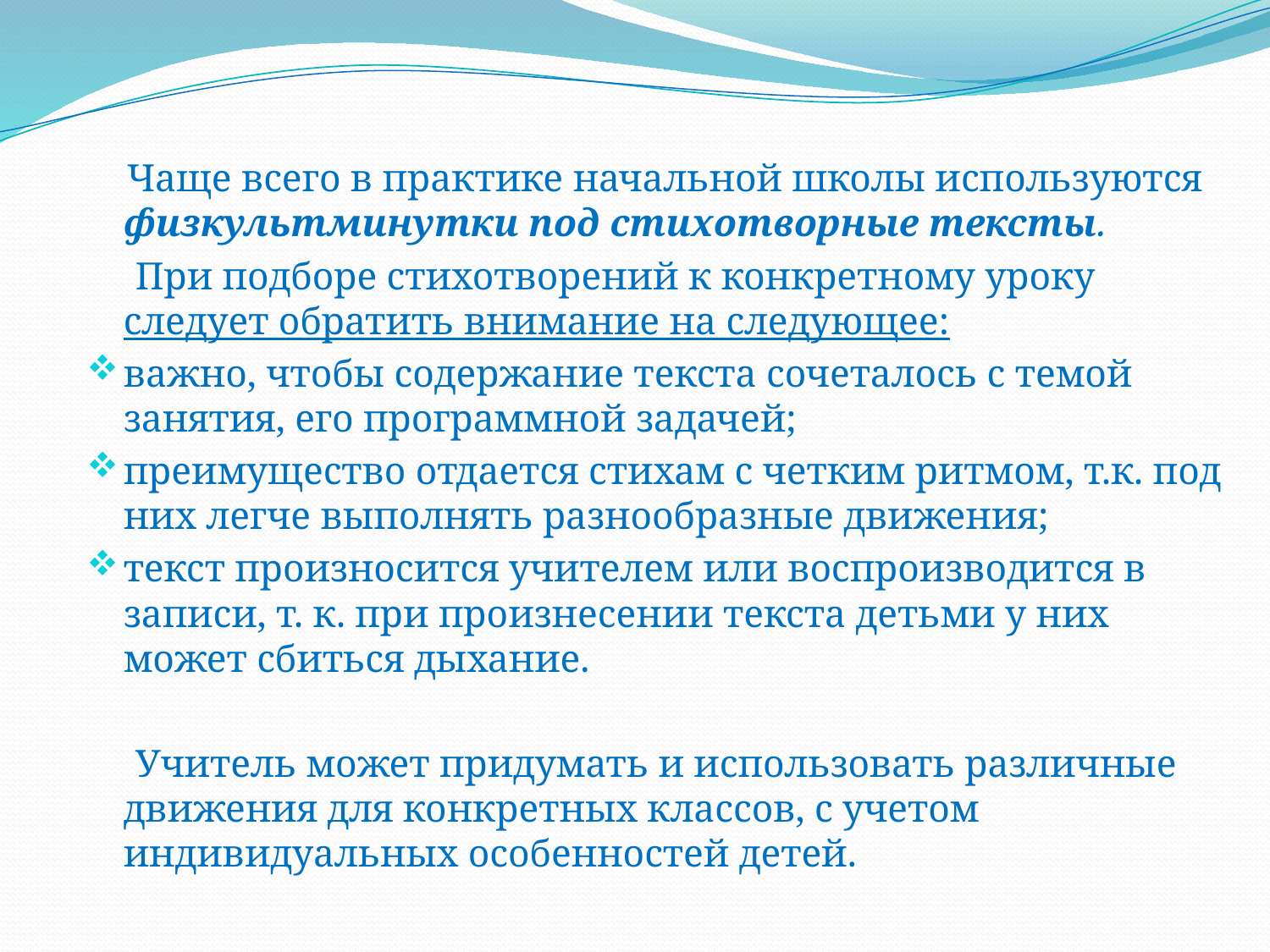

Чаще всего в практике начальной школы используются физкультминутки под стихотворные тексты.
     При подборе стихотворений к конкретному уроку следует обратить внимание на следующее:
важно, чтобы содержание текста сочеталось с темой занятия, его программной задачей;
преимущество отдается стихам с четким ритмом, т.к. под них легче выполнять разнообразные движения;
текст произносится учителем или воспроизводится в записи, т. к. при произнесении текста детьми у них может сбиться дыхание.

     Учитель может придумать и использовать различные движения для конкретных классов, с учетом индивидуальных особенностей детей.